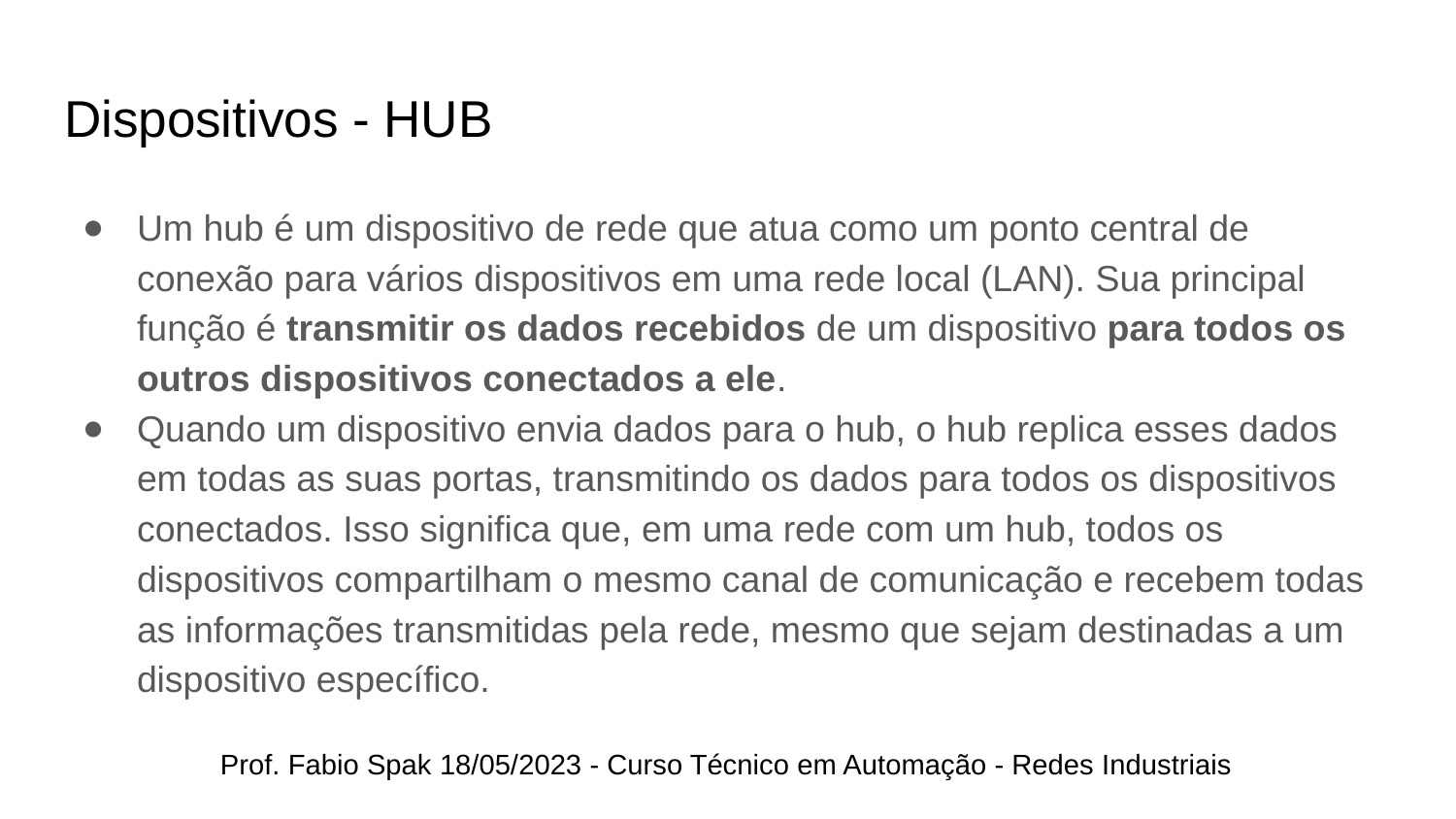

# Dispositivos - HUB
Um hub é um dispositivo de rede que atua como um ponto central de conexão para vários dispositivos em uma rede local (LAN). Sua principal função é transmitir os dados recebidos de um dispositivo para todos os outros dispositivos conectados a ele.
Quando um dispositivo envia dados para o hub, o hub replica esses dados em todas as suas portas, transmitindo os dados para todos os dispositivos conectados. Isso significa que, em uma rede com um hub, todos os dispositivos compartilham o mesmo canal de comunicação e recebem todas as informações transmitidas pela rede, mesmo que sejam destinadas a um dispositivo específico.
Prof. Fabio Spak 18/05/2023 - Curso Técnico em Automação - Redes Industriais